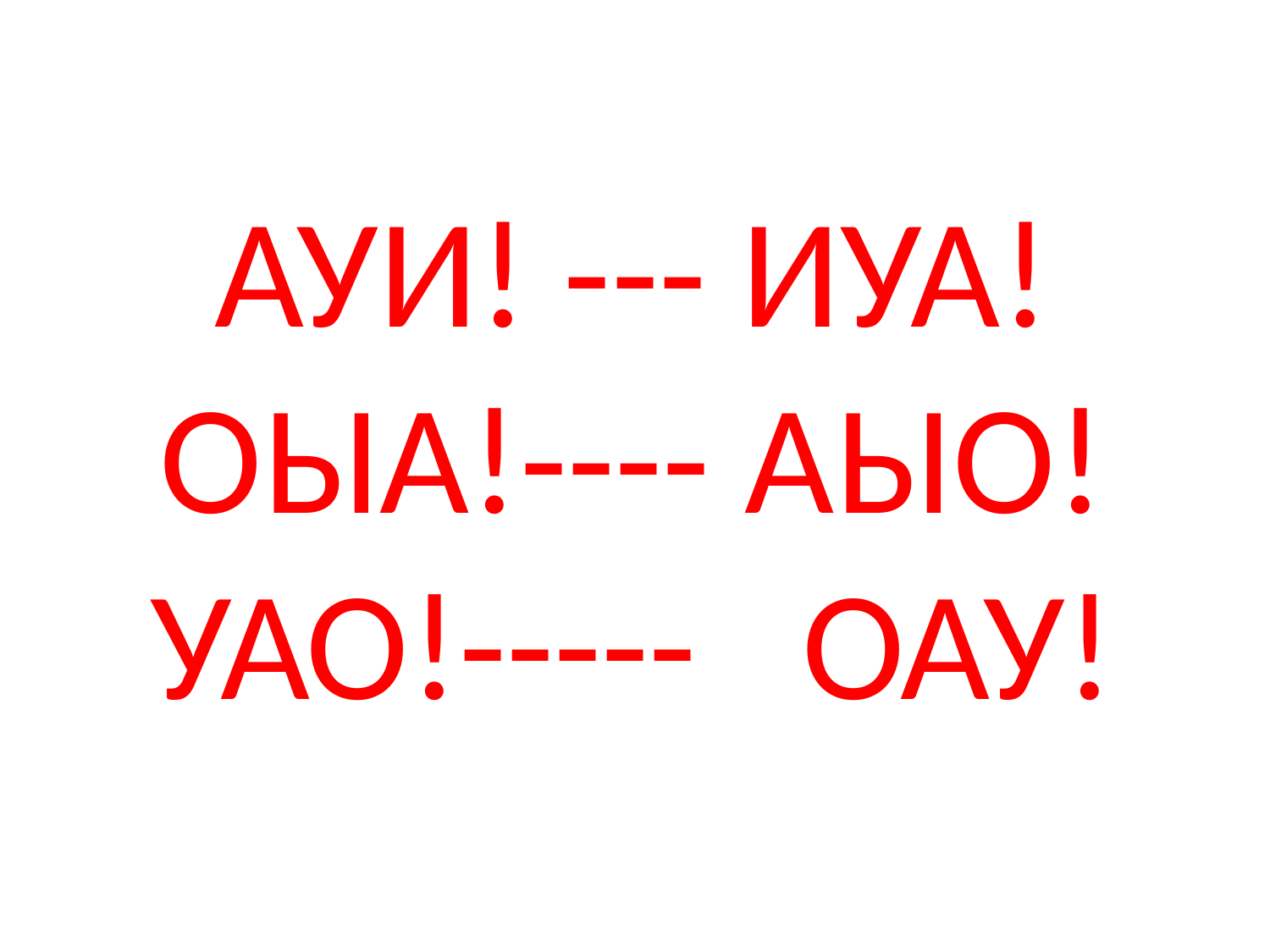

# АУИ! --- ИУА! ОЫА!---- АЫО! УАО!-----   ОАУ!